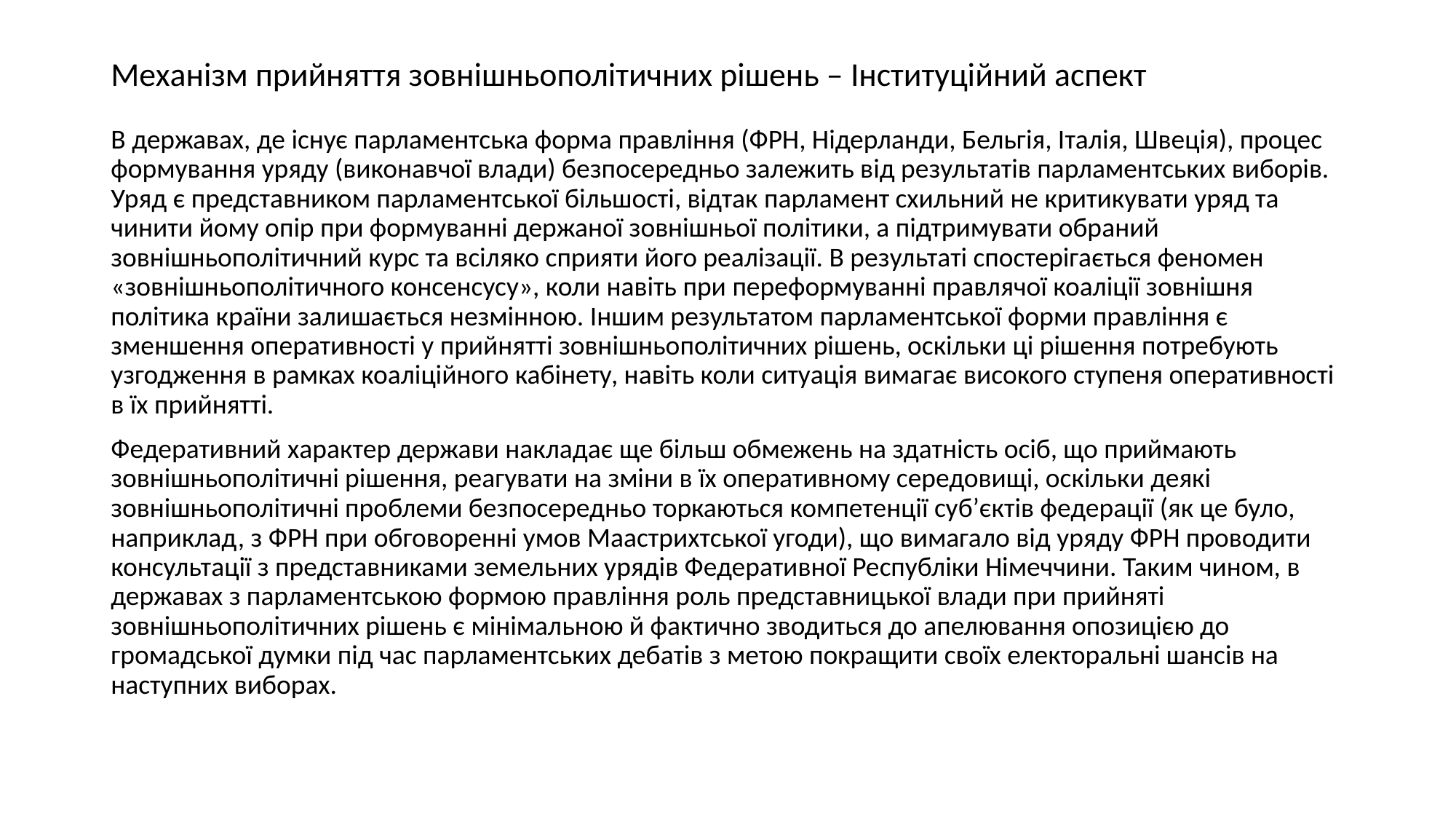

# Механізм прийняття зовнішньополітичних рішень – Інституційний аспект
В державах, де існує парламентська форма правління (ФРН, Нідерланди, Бельгія, Італія, Швеція), процес формування уряду (виконавчої влади) безпосередньо залежить від результатів парламентських виборів. Уряд є представником парламентської більшості, відтак парламент схильний не критикувати уряд та чинити йому опір при формуванні держаної зовнішньої політики, а підтримувати обраний зовнішньополітичний курс та всіляко сприяти його реалізації. В результаті спостерігається феномен «зовнішньополітичного консенсусу», коли навіть при переформуванні правлячої коаліції зовнішня політика країни залишається незмінною. Іншим результатом парламентської форми правління є зменшення оперативності у прийнятті зовнішньополітичних рішень, оскільки ці рішення потребують узгодження в рамках коаліційного кабінету, навіть коли ситуація вимагає високого ступеня оперативності в їх прийнятті.
Федеративний характер держави накладає ще більш обмежень на здатність осіб, що приймають зовнішньополітичні рішення, реагувати на зміни в їх оперативному середовищі, оскільки деякі зовнішньополітичні проблеми безпосередньо торкаються компетенції суб’єктів федерації (як це було, наприклад, з ФРН при обговоренні умов Маастрихтської угоди), що вимагало від уряду ФРН проводити консультації з представниками земельних урядів Федеративної Республіки Німеччини. Таким чином, в державах з парламентською формою правління роль представницької влади при прийняті зовнішньополітичних рішень є мінімальною й фактично зводиться до апелювання опозицією до громадської думки під час парламентських дебатів з метою покращити своїх електоральні шансів на наступних виборах.